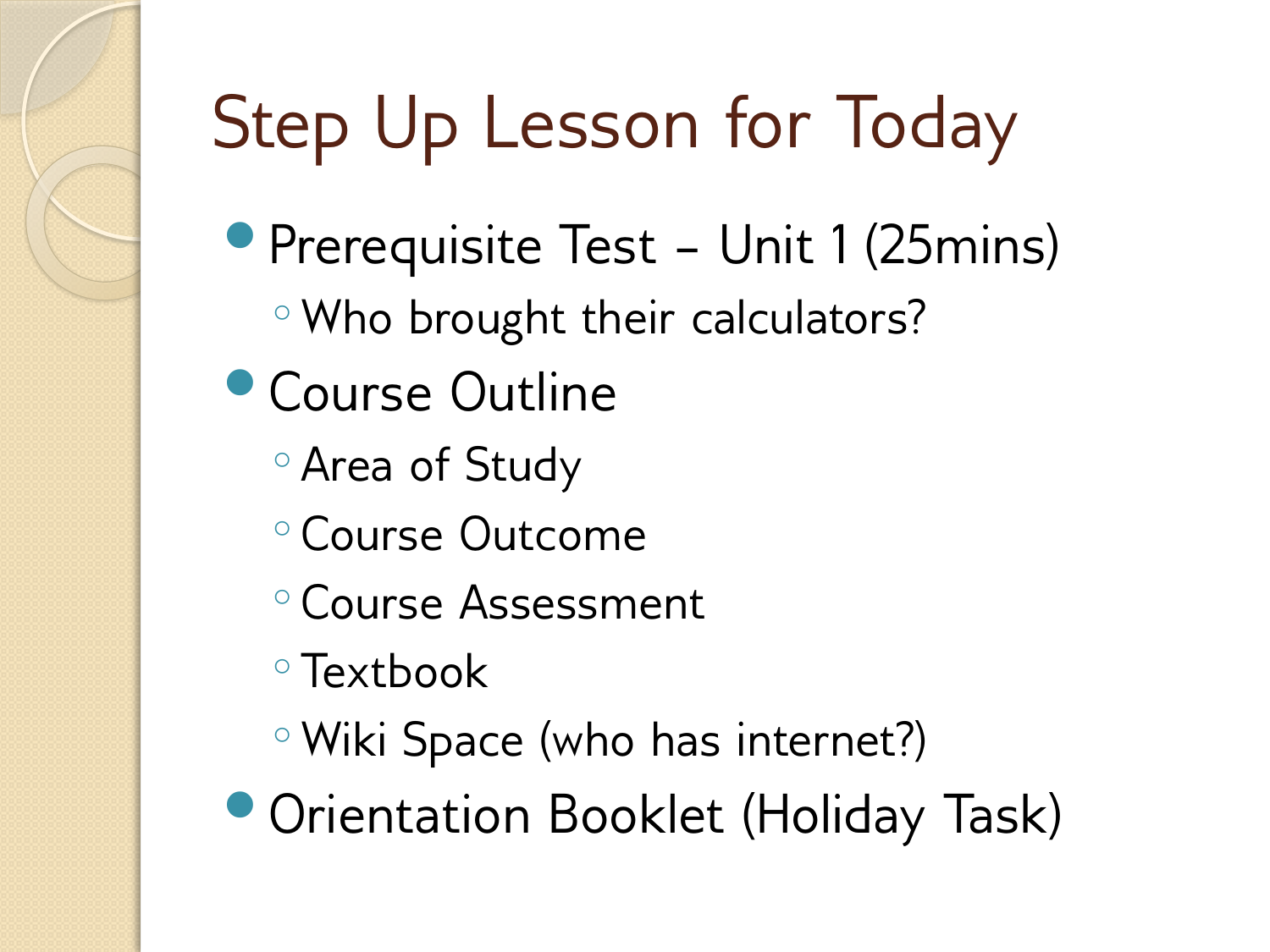

# Step Up Lesson for Today
Prerequisite Test – Unit 1 (25mins)
Who brought their calculators?
Course Outline
Area of Study
Course Outcome
Course Assessment
Textbook
Wiki Space (who has internet?)
Orientation Booklet (Holiday Task)